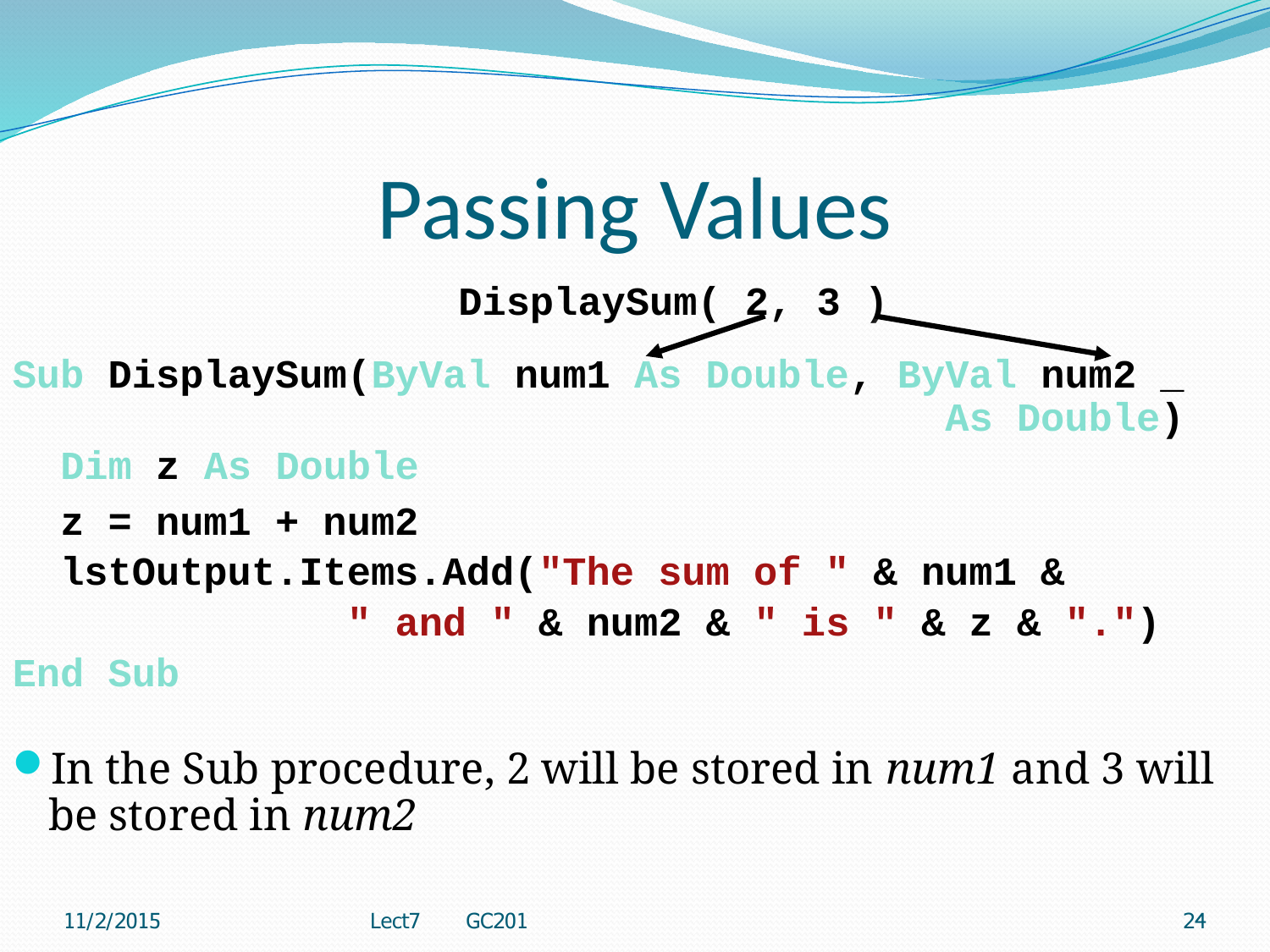

# Passing Values
                                           DisplaySum( 2, 3 )
Sub DisplaySum(ByVal num1 As Double, ByVal num2 _
                                       As Double)
  Dim z As Double
  z = num1 + num2
  lstOutput.Items.Add("The sum of " & num1 &
              " and " & num2 & " is " & z & ".")
End Sub

In the Sub procedure, 2 will be stored in num1 and 3 will be stored in num2

11/2/2015
Lect7       GC201
24